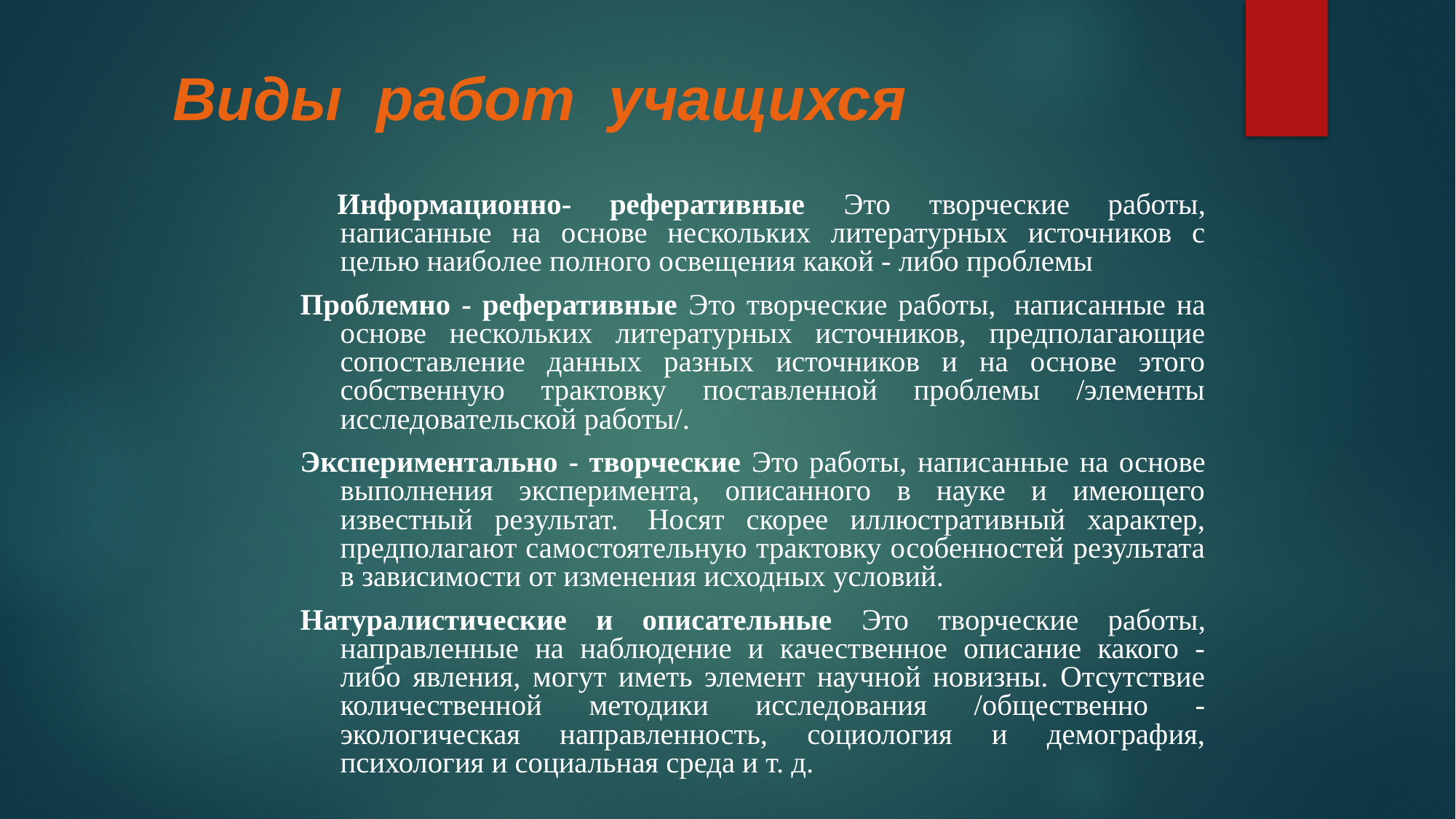

# Виды  работ  учащихся
 Информационно- реферативные Это творческие работы, написанные на основе нескольких литературных источников с целью наиболее полного освещения какой - либо проблемы
Проблемно - реферативные Это творческие работы,  написанные на основе нескольких литературных источников, предполагающие сопоставление данных разных источников и на основе этого собственную трактовку поставленной проблемы /элементы исследовательской работы/.
Экспериментально - творческие Это работы, написанные на основе выполнения эксперимента, описанного в науке и имеющего известный результат.  Носят скорее иллюстративный характер, предполагают самостоятельную трактовку особенностей результата в зависимости от изменения исходных условий.
Натуралистические и описательные Это творческие работы, направленные на наблюдение и качественное описание какого - либо явления, могут иметь элемент научной новизны. Отсутствие количественной методики исследования /общественно - экологическая направленность, социология и демография, психология и социальная среда и т. д.